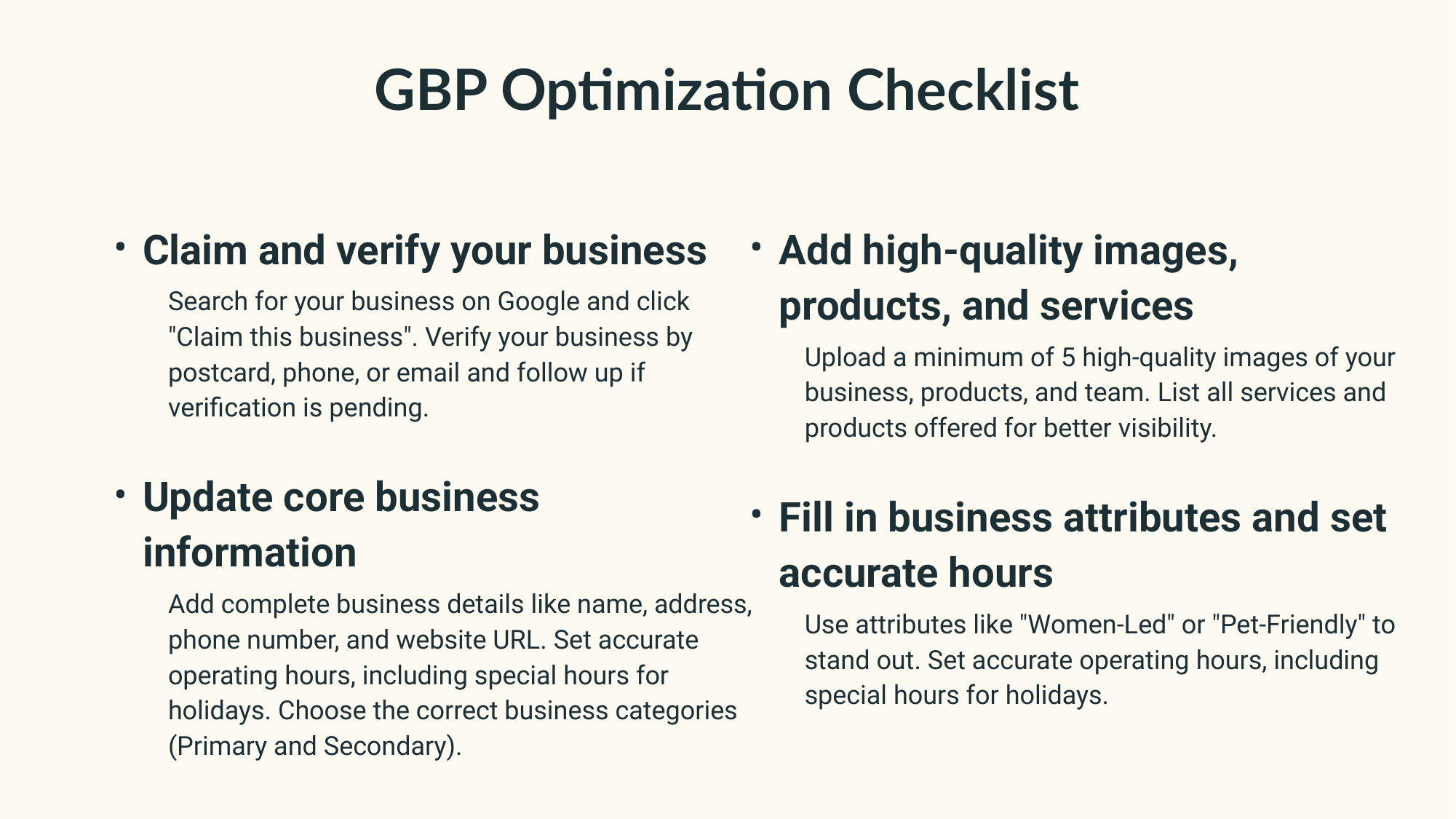

GBP Optimization Checklist
Claim and verify your business
Search for your business on Google and click "Claim this business". Verify your business by postcard, phone, or email and follow up if verification is pending.
Update core business information
Add complete business details like name, address, phone number, and website URL. Set accurate operating hours, including special hours for holidays. Choose the correct business categories (Primary and Secondary).
Add high-quality images, products, and services
Upload a minimum of 5 high-quality images of your business, products, and team. List all services and products offered for better visibility.
Fill in business attributes and set accurate hours
Use attributes like "Women-Led" or "Pet-Friendly" to stand out. Set accurate operating hours, including special hours for holidays.